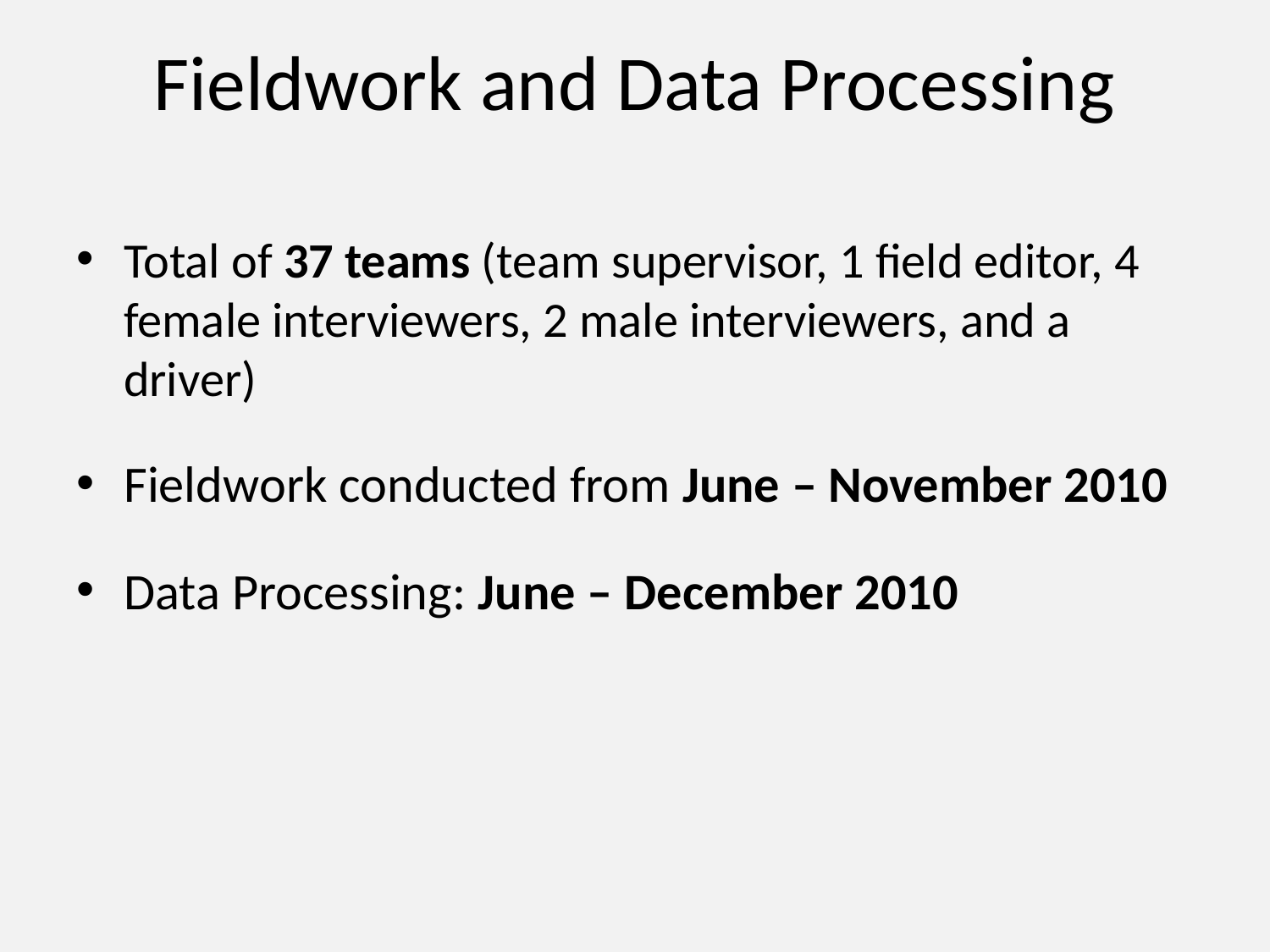

# Fieldwork and Data Processing
Total of 37 teams (team supervisor, 1 field editor, 4 female interviewers, 2 male interviewers, and a driver)
Fieldwork conducted from June – November 2010
Data Processing: June – December 2010